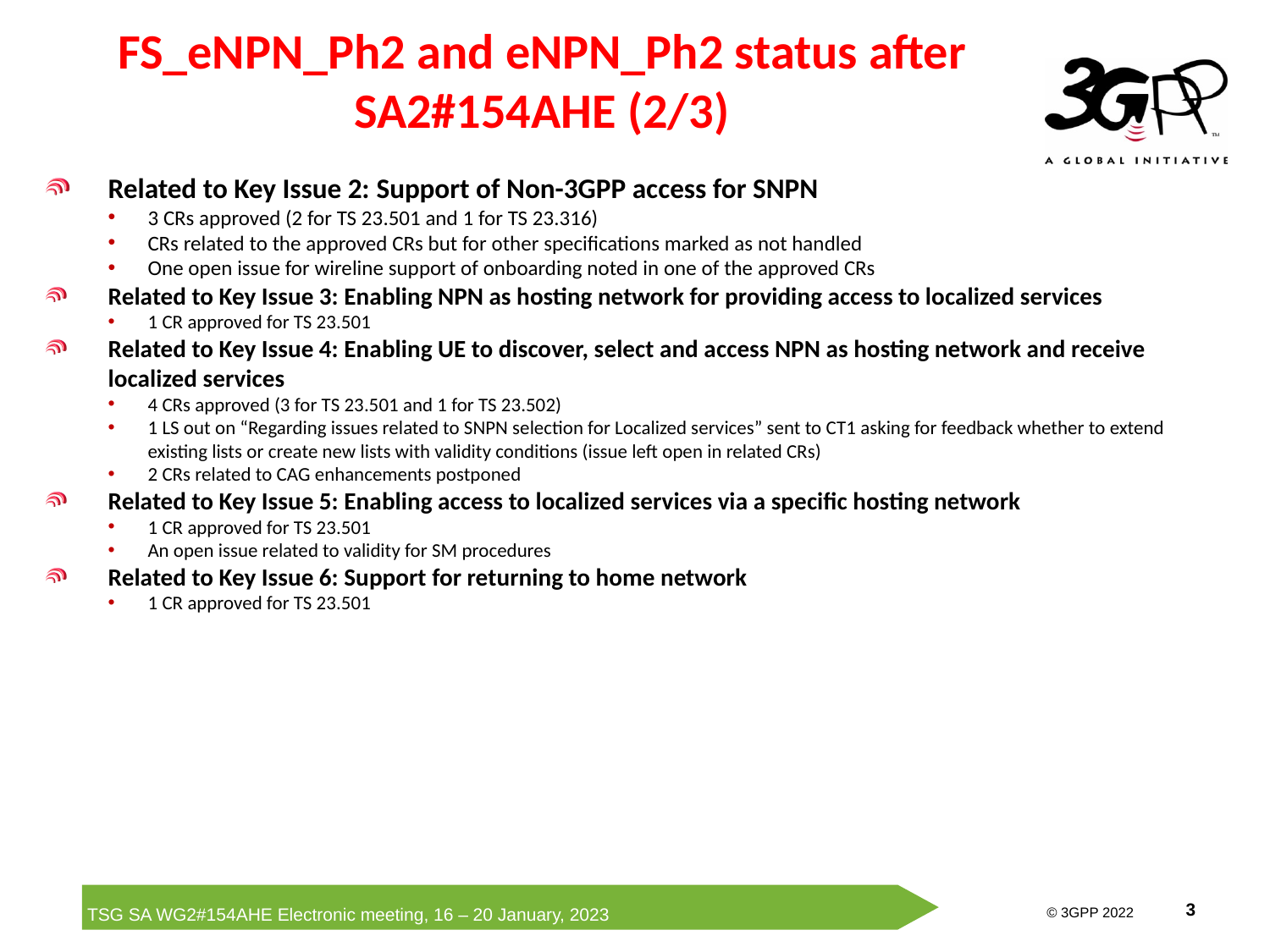

# FS_eNPN_Ph2 and eNPN_Ph2 status after SA2#154AHE (2/3)
Related to Key Issue 2: Support of Non-3GPP access for SNPN
3 CRs approved (2 for TS 23.501 and 1 for TS 23.316)
CRs related to the approved CRs but for other specifications marked as not handled
One open issue for wireline support of onboarding noted in one of the approved CRs
Related to Key Issue 3: Enabling NPN as hosting network for providing access to localized services
1 CR approved for TS 23.501
Related to Key Issue 4: Enabling UE to discover, select and access NPN as hosting network and receive localized services
4 CRs approved (3 for TS 23.501 and 1 for TS 23.502)
1 LS out on “Regarding issues related to SNPN selection for Localized services” sent to CT1 asking for feedback whether to extend existing lists or create new lists with validity conditions (issue left open in related CRs)
2 CRs related to CAG enhancements postponed
Related to Key Issue 5: Enabling access to localized services via a specific hosting network
1 CR approved for TS 23.501
An open issue related to validity for SM procedures
Related to Key Issue 6: Support for returning to home network
1 CR approved for TS 23.501